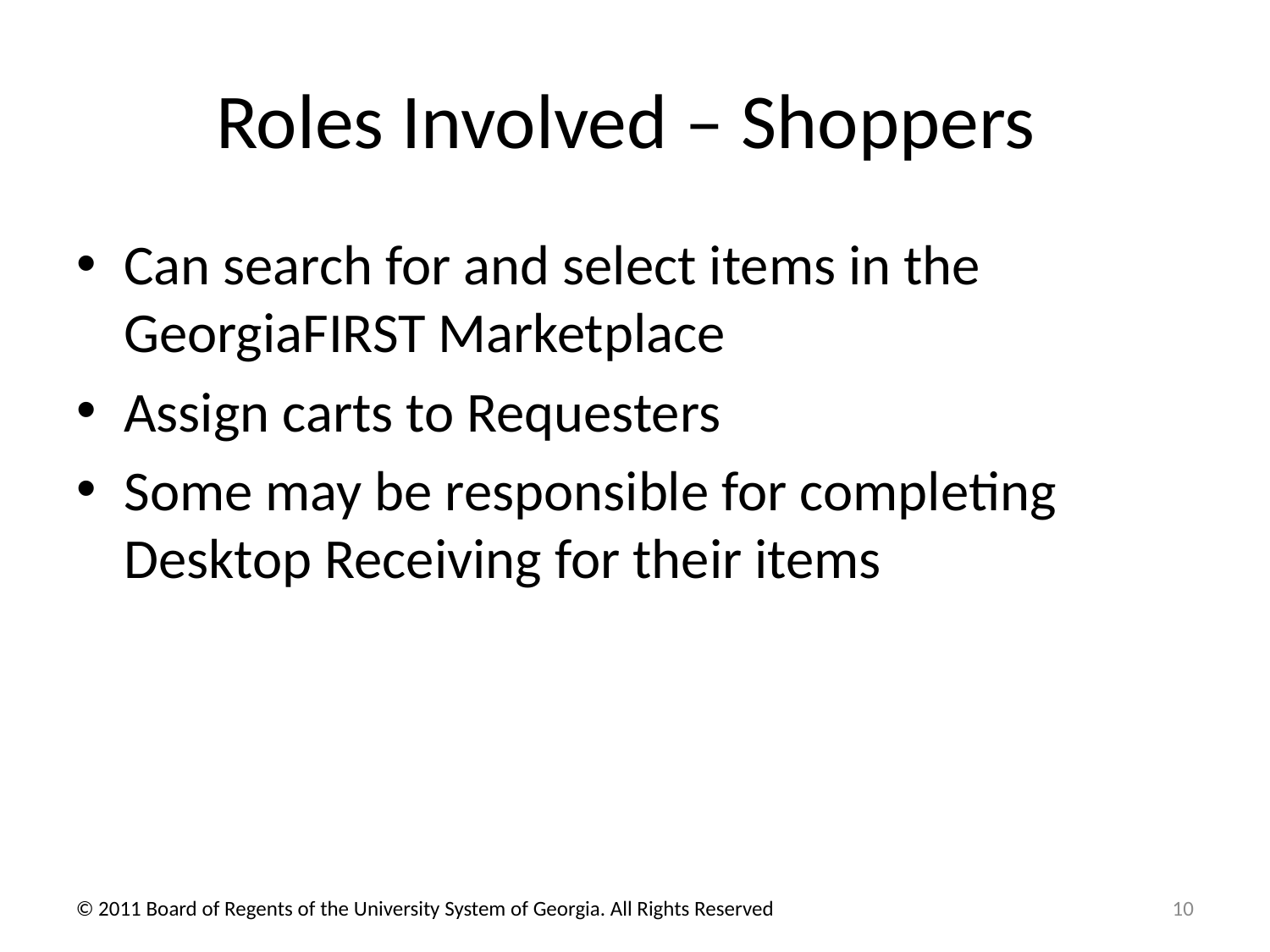

# Roles Involved – Shoppers
Can search for and select items in the GeorgiaFIRST Marketplace
Assign carts to Requesters
Some may be responsible for completing Desktop Receiving for their items
© 2011 Board of Regents of the University System of Georgia. All Rights Reserved
10